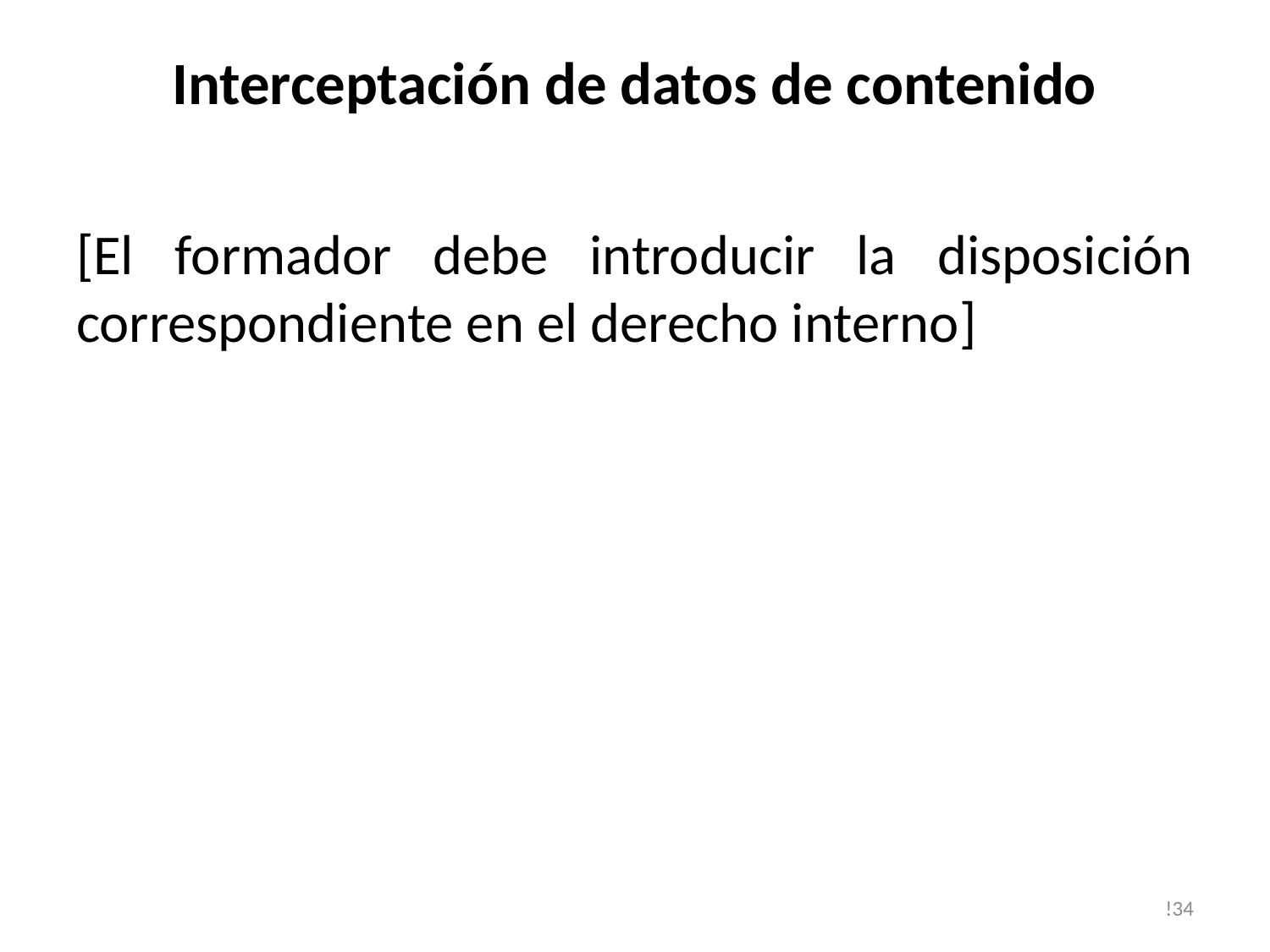

# Interceptación de datos de contenido
[El formador debe introducir la disposición correspondiente en el derecho interno]
!34